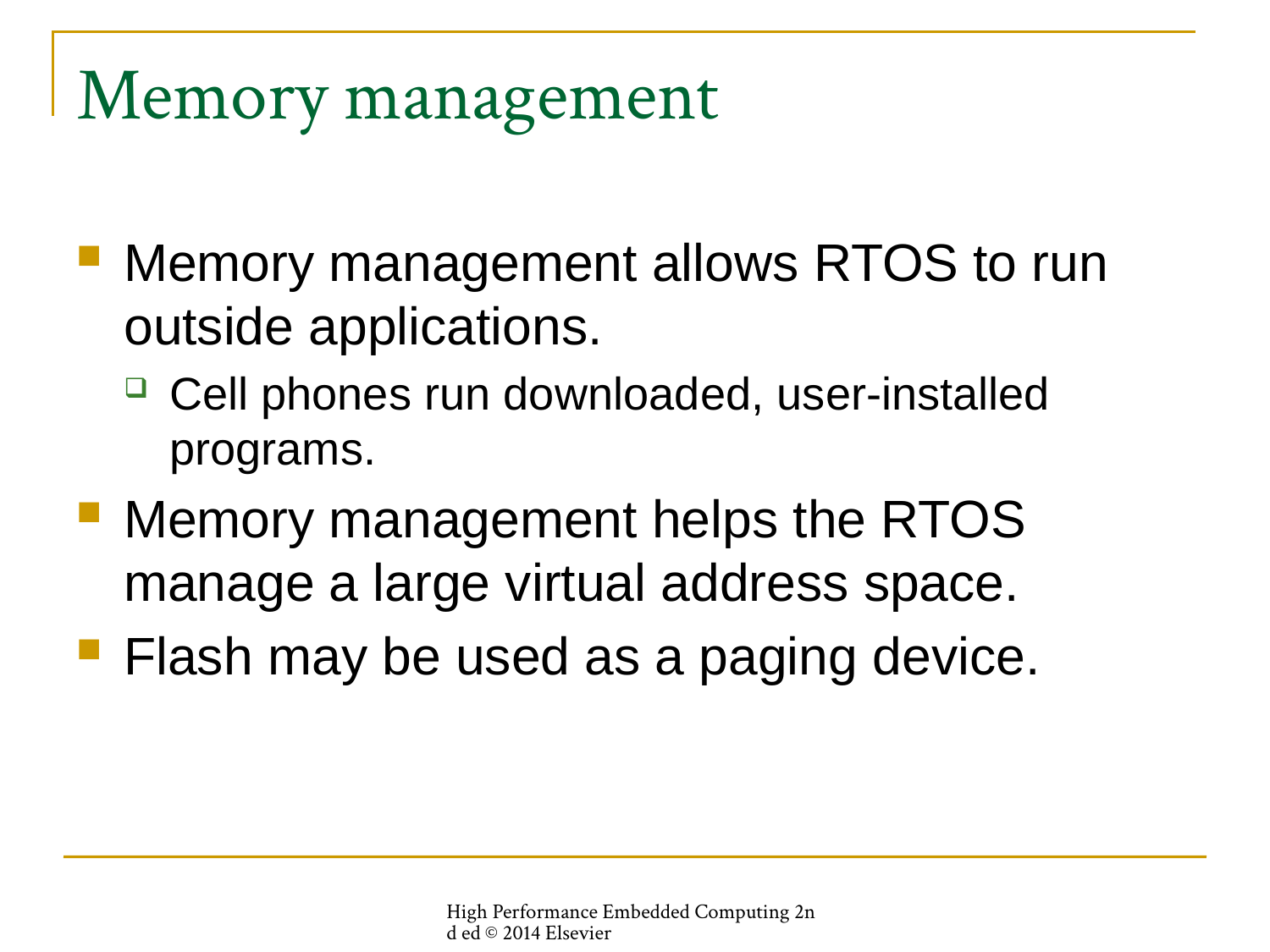

# Memory management
Memory management allows RTOS to run outside applications.
Cell phones run downloaded, user-installed programs.
Memory management helps the RTOS manage a large virtual address space.
Flash may be used as a paging device.
High Performance Embedded Computing 2nd ed © 2014 Elsevier